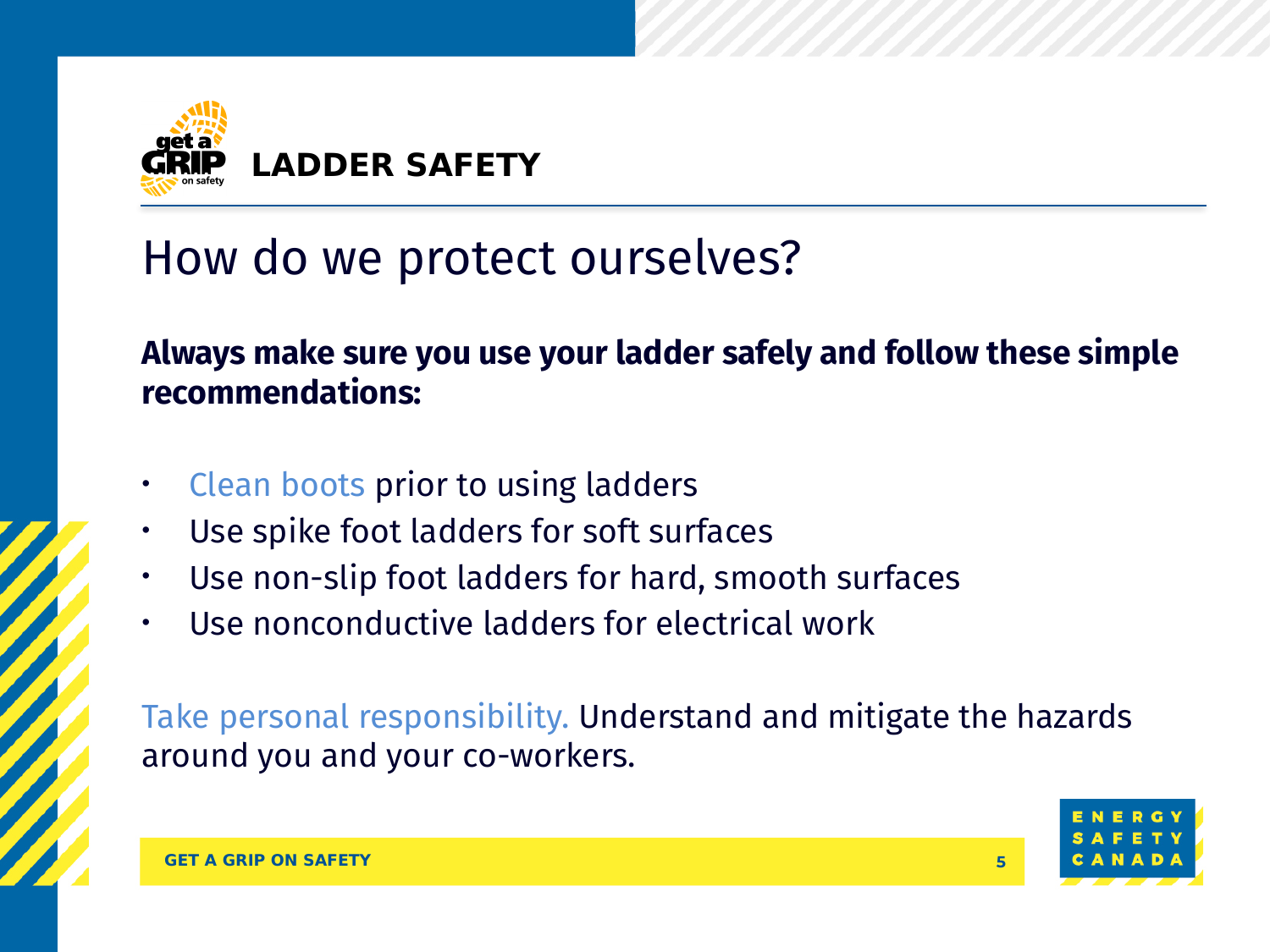

# lADDER safety
How do we protect ourselves?
Always make sure you use your ladder safely and follow these simple recommendations:

Clean boots prior to using ladders
Use spike foot ladders for soft surfaces
Use non-slip foot ladders for hard, smooth surfaces
Use nonconductive ladders for electrical work

Take personal responsibility. Understand and mitigate the hazards around you and your co-workers.
Get a grip on safety
5